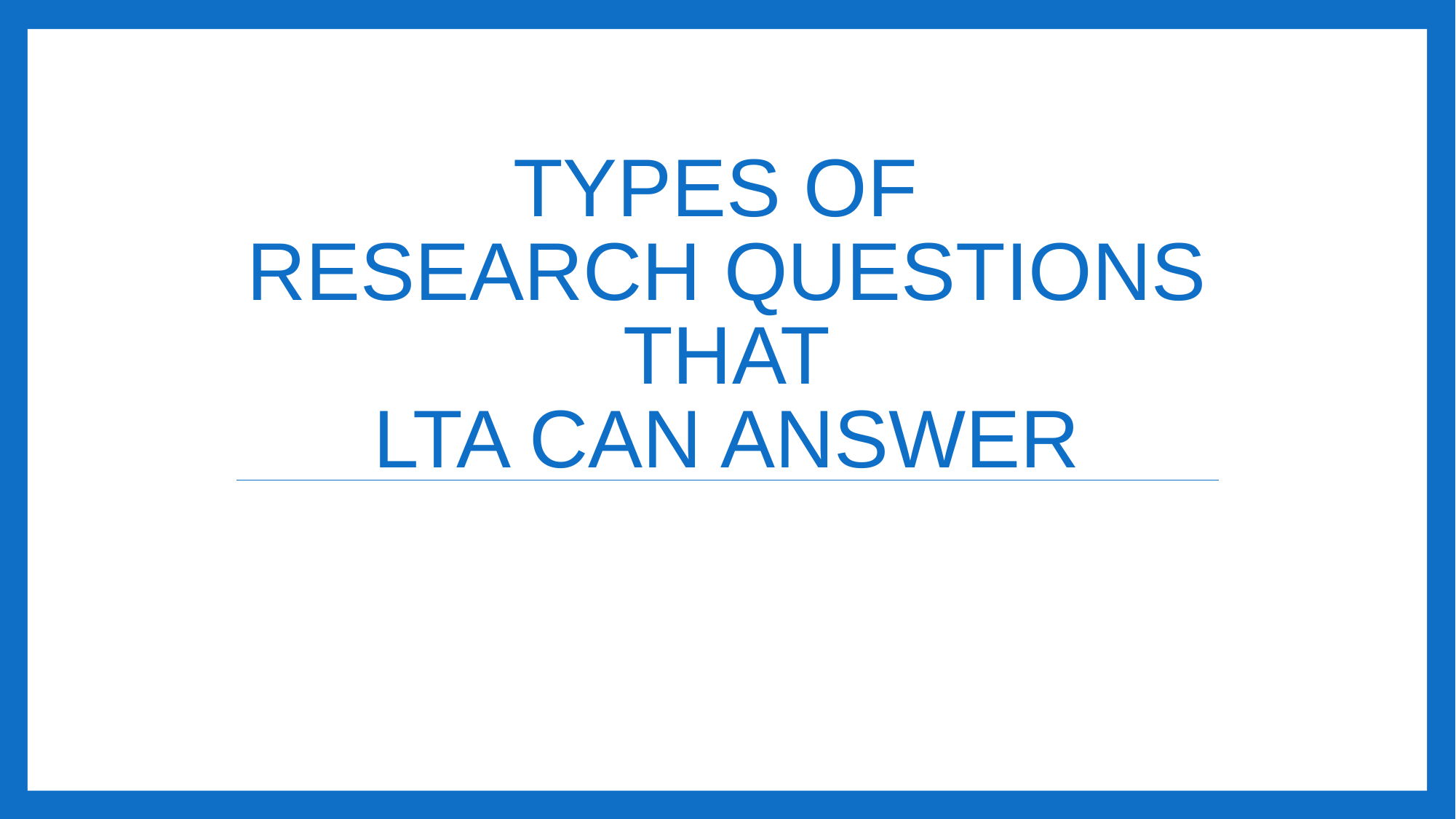

# Types of Research questions that LTA can answer